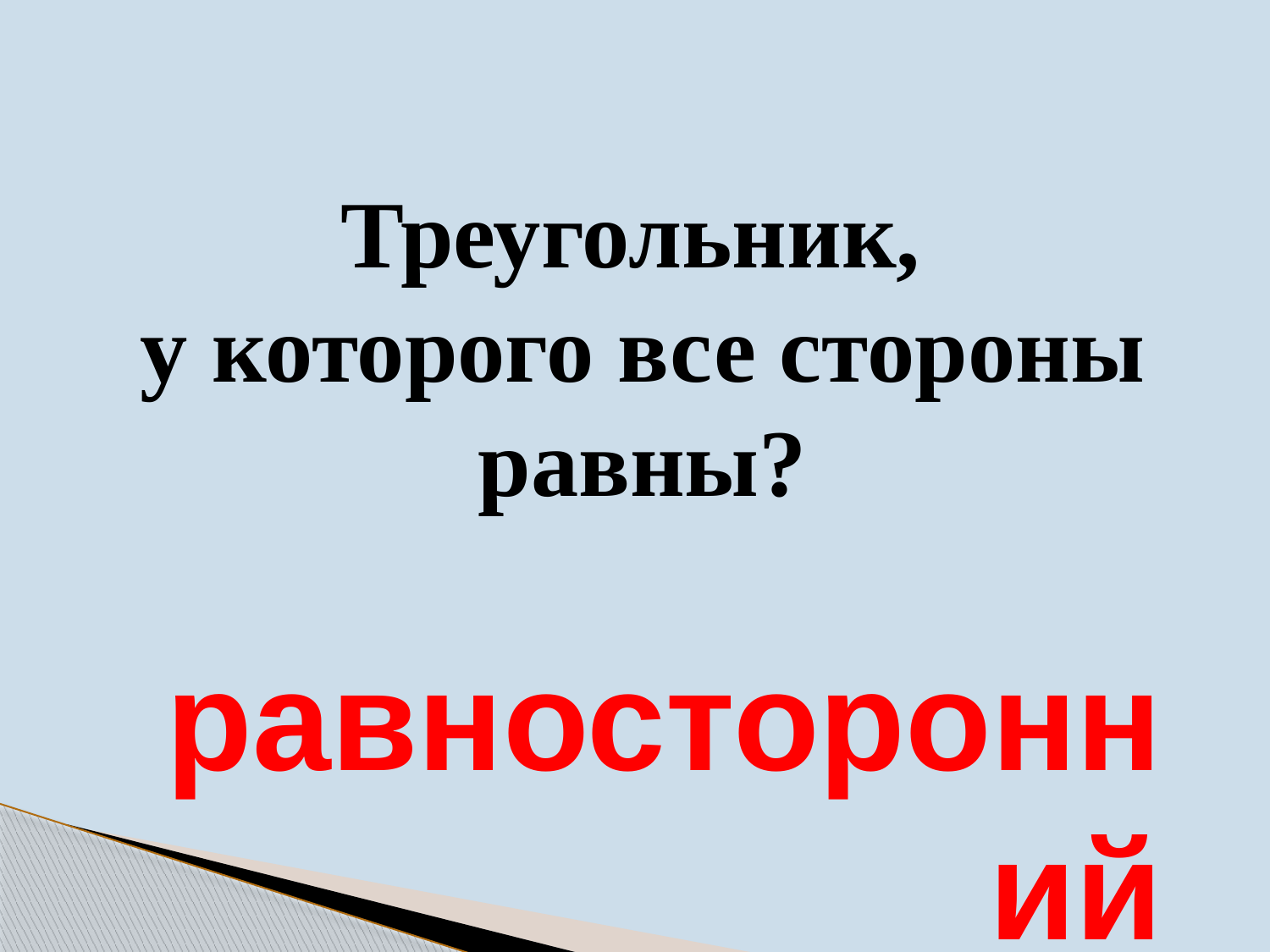

Треугольник,
у которого все стороны равны?

равносторонний